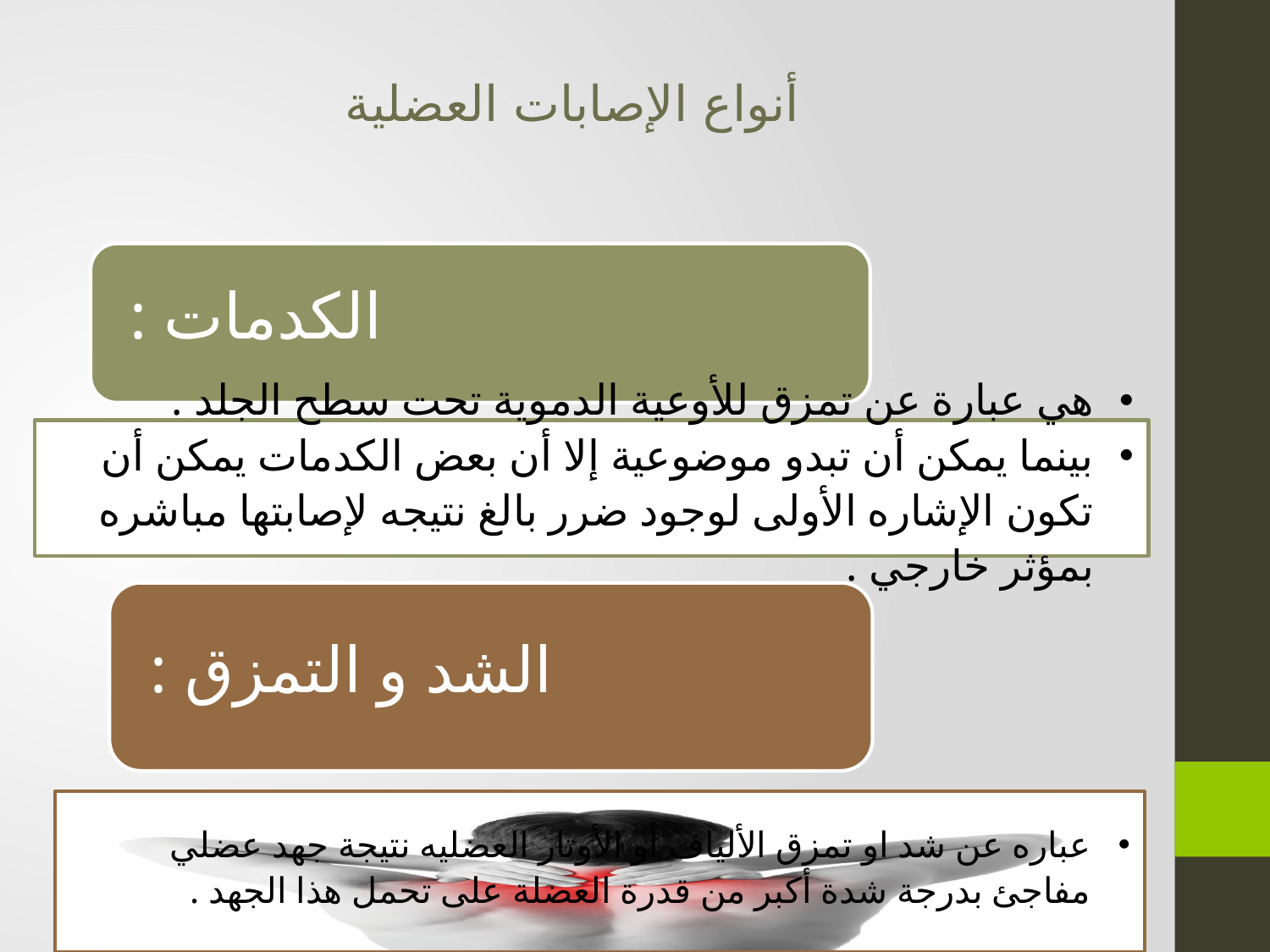

أنواع الإصابات العضلية
الكدمات :
الشد و التمزق :